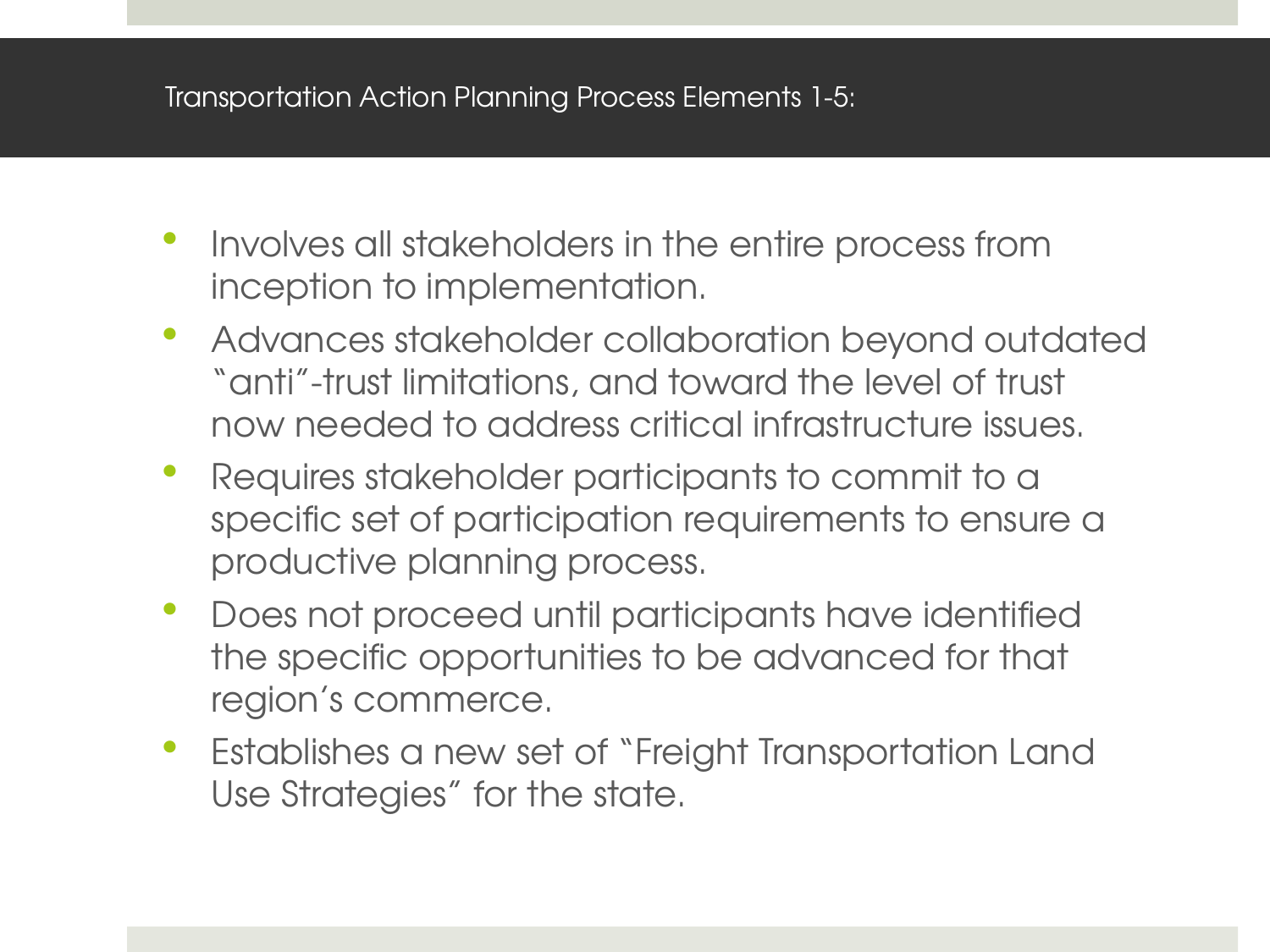

# Transportation Action Planning Process Elements 1-5:
Involves all stakeholders in the entire process from inception to implementation.
Advances stakeholder collaboration beyond outdated “anti”-trust limitations, and toward the level of trust now needed to address critical infrastructure issues.
Requires stakeholder participants to commit to a specific set of participation requirements to ensure a productive planning process.
Does not proceed until participants have identified the specific opportunities to be advanced for that region’s commerce.
Establishes a new set of “Freight Transportation Land Use Strategies” for the state.